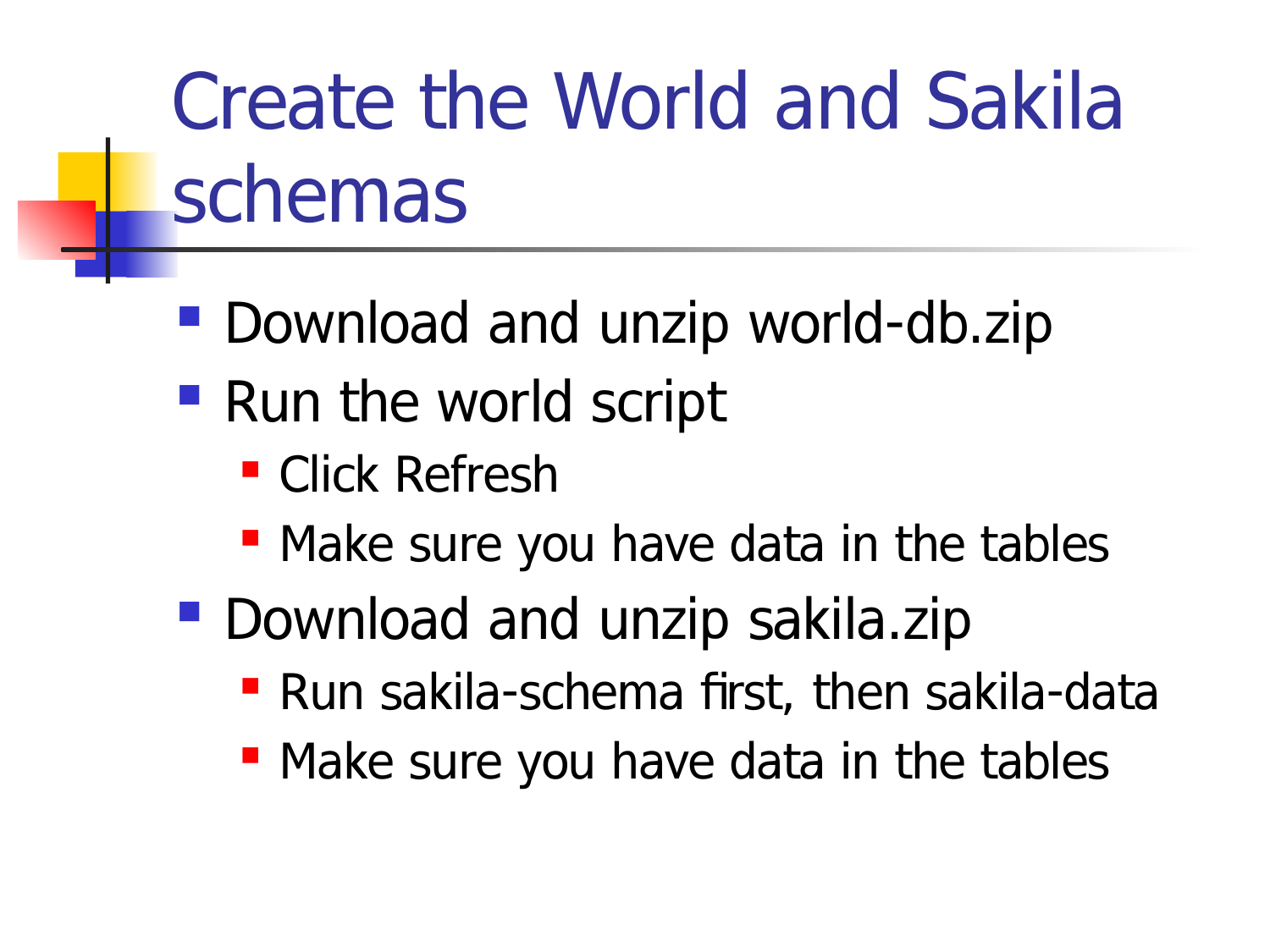

# Create the World and Sakila schemas
Download and unzip world-db.zip
Run the world script
Click Refresh
Make sure you have data in the tables
Download and unzip sakila.zip
Run sakila-schema first, then sakila-data
Make sure you have data in the tables